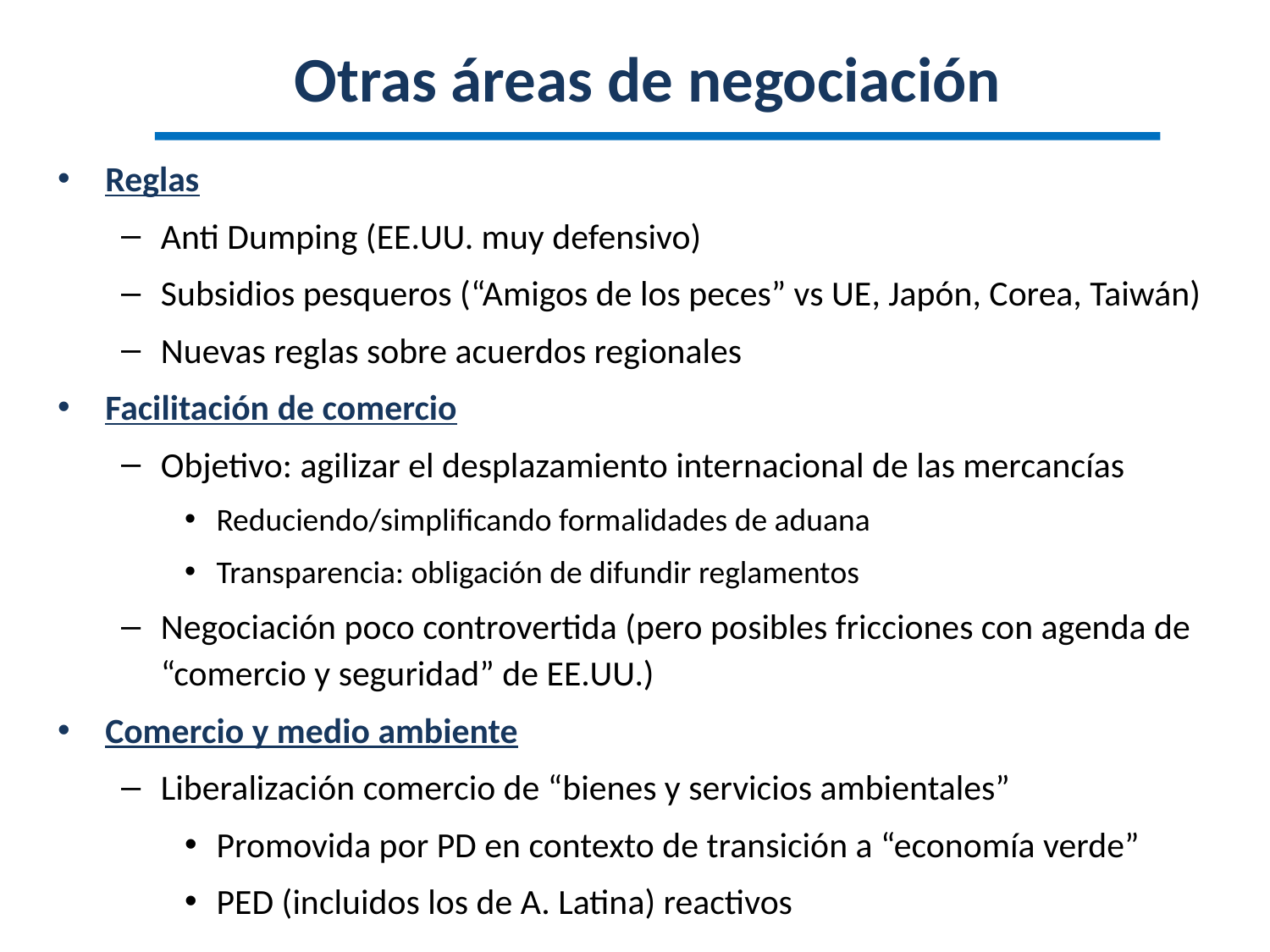

# Otras áreas de negociación

Reglas
Anti Dumping (EE.UU. muy defensivo)
Subsidios pesqueros (“Amigos de los peces” vs UE, Japón, Corea, Taiwán)
Nuevas reglas sobre acuerdos regionales
Facilitación de comercio
Objetivo: agilizar el desplazamiento internacional de las mercancías
Reduciendo/simplificando formalidades de aduana
Transparencia: obligación de difundir reglamentos
Negociación poco controvertida (pero posibles fricciones con agenda de “comercio y seguridad” de EE.UU.)
Comercio y medio ambiente
Liberalización comercio de “bienes y servicios ambientales”
Promovida por PD en contexto de transición a “economía verde”
PED (incluidos los de A. Latina) reactivos